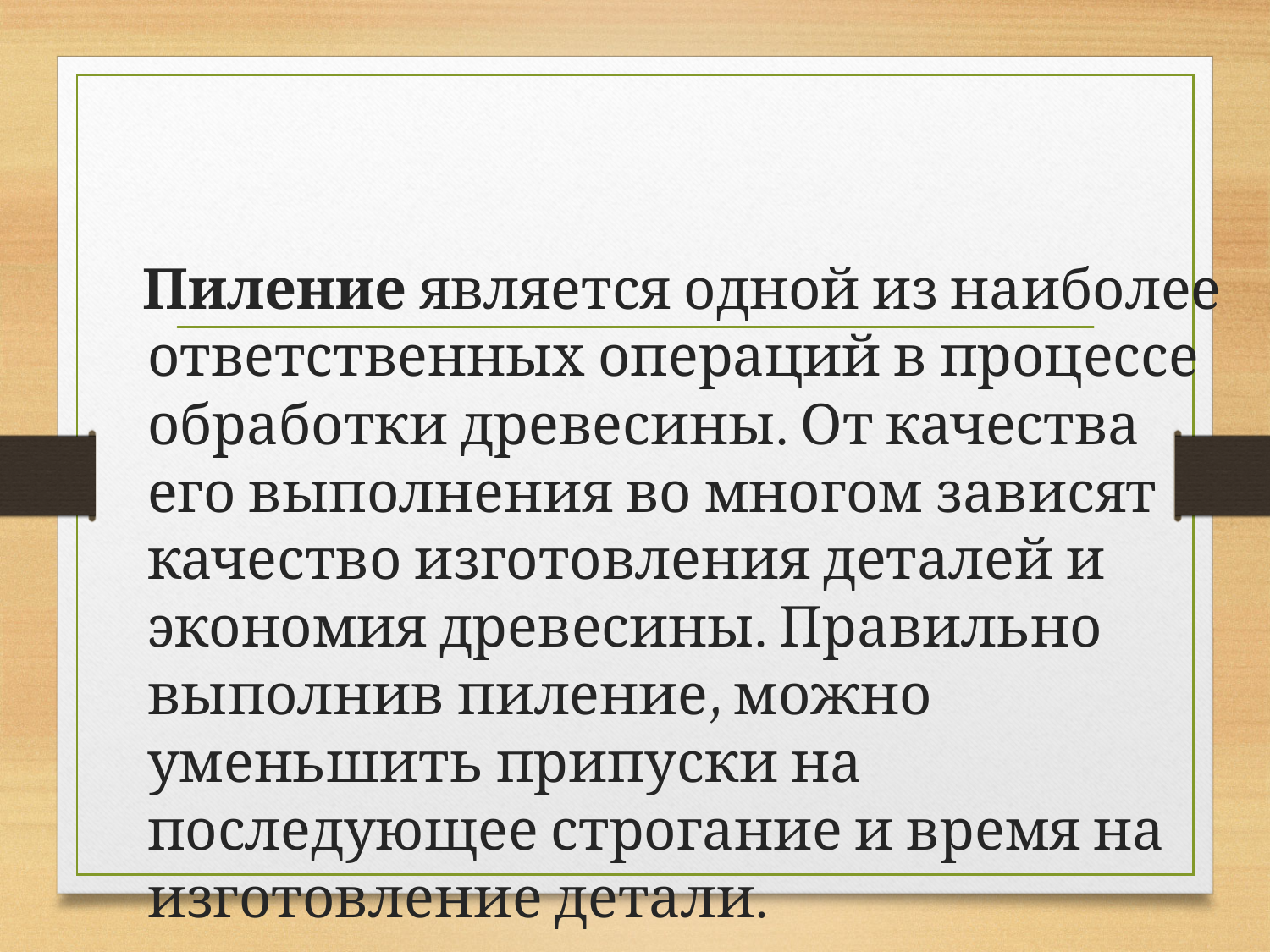

Пиление является одной из наиболее ответственных операций в процессе обработки древесины. От качества его выполнения во многом зависят качество изготовления деталей и экономия древесины. Правильно выполнив пиление, можно уменьшить припуски на последующее строгание и время на изготовление детали.